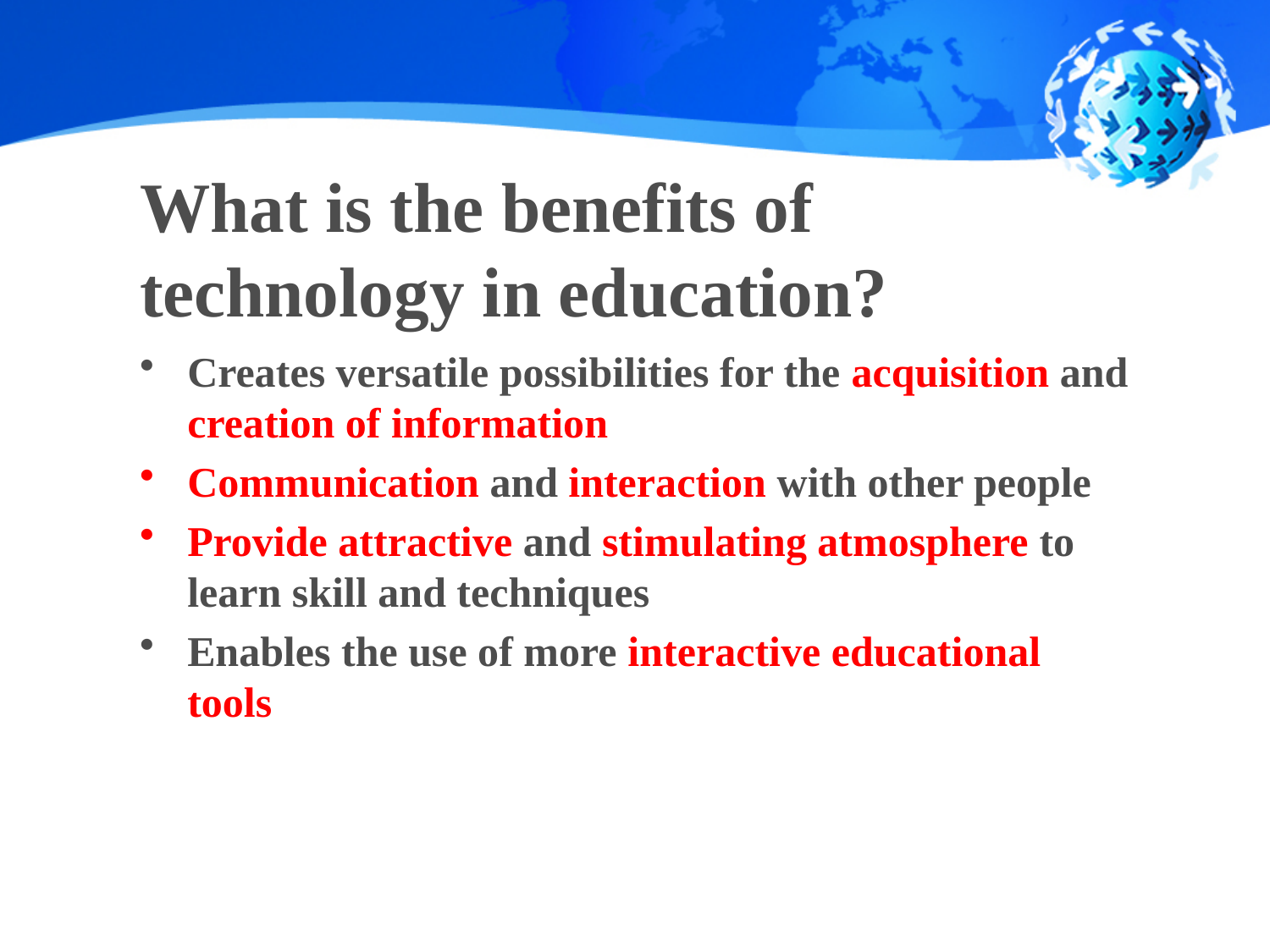

# What is the benefits of technology in education?
Creates versatile possibilities for the acquisition and creation of information
Communication and interaction with other people
Provide attractive and stimulating atmosphere to learn skill and techniques
Enables the use of more interactive educational tools